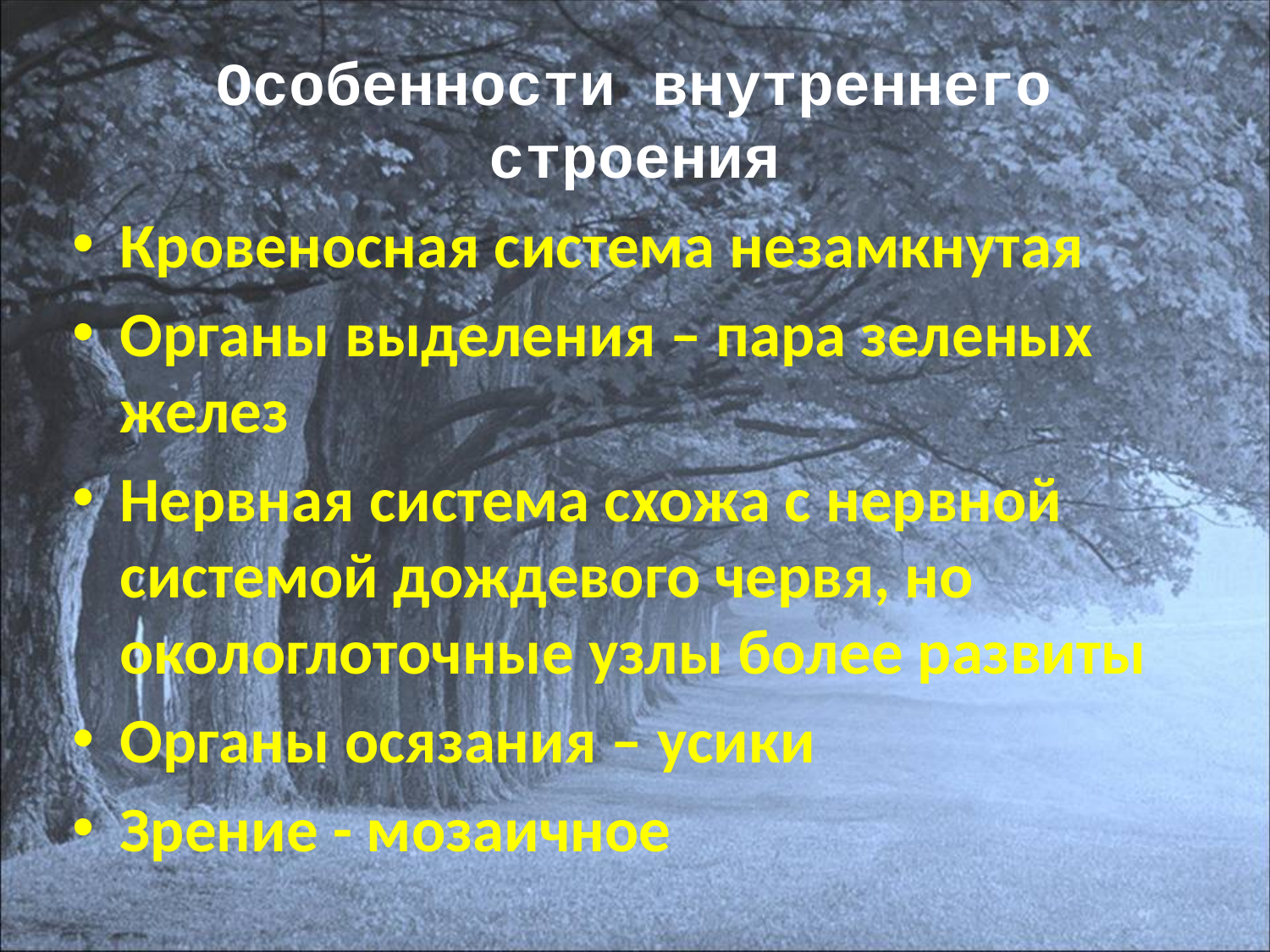

# Особенности внутреннего строения
Кровеносная система незамкнутая
Органы выделения – пара зеленых желез
Нервная система схожа с нервной системой дождевого червя, но окологлоточные узлы более развиты
Органы осязания – усики
Зрение - мозаичное